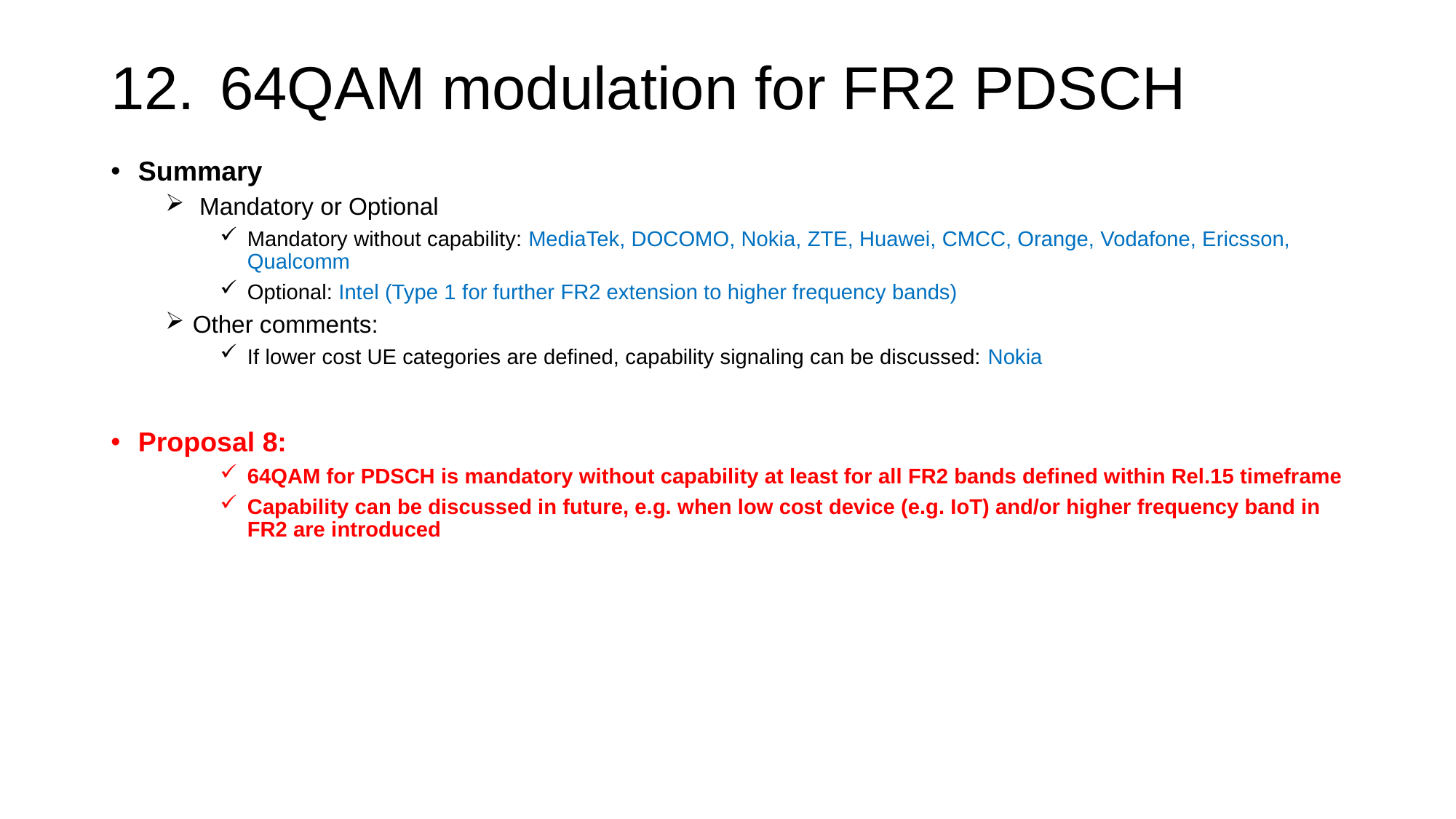

# 12.	64QAM modulation for FR2 PDSCH
Summary
 Mandatory or Optional
Mandatory without capability: MediaTek, DOCOMO, Nokia, ZTE, Huawei, CMCC, Orange, Vodafone, Ericsson, Qualcomm
Optional: Intel (Type 1 for further FR2 extension to higher frequency bands)
Other comments:
If lower cost UE categories are defined, capability signaling can be discussed: Nokia

Proposal 8:
64QAM for PDSCH is mandatory without capability at least for all FR2 bands defined within Rel.15 timeframe
Capability can be discussed in future, e.g. when low cost device (e.g. IoT) and/or higher frequency band in FR2 are introduced